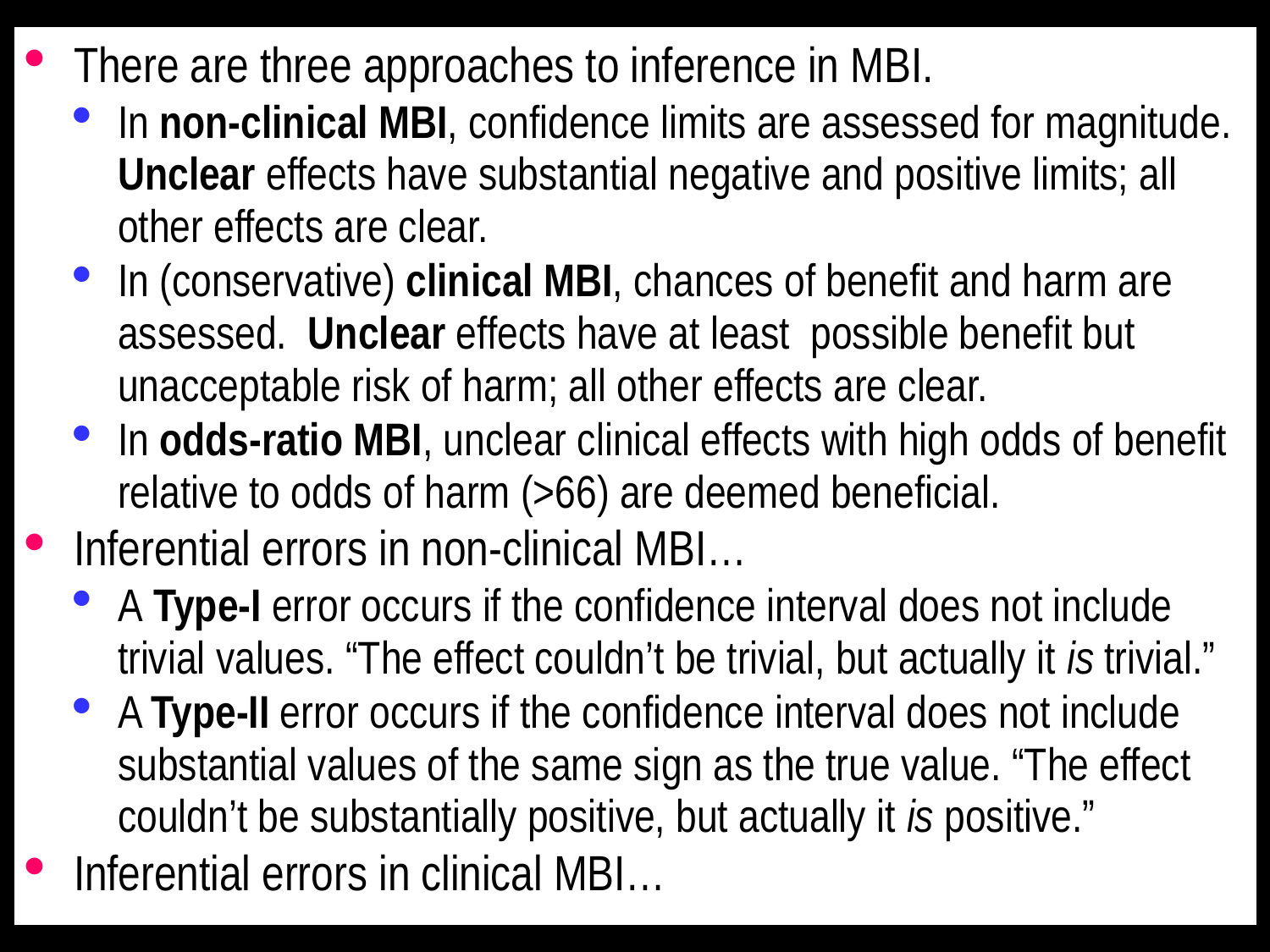

There are three approaches to inference in MBI.
In non-clinical MBI, confidence limits are assessed for magnitude.  Unclear effects have substantial negative and positive limits; all other effects are clear.
In (conservative) clinical MBI, chances of benefit and harm are assessed.  Unclear effects have at least  possible benefit but unacceptable risk of harm; all other effects are clear.
In odds-ratio MBI, unclear clinical effects with high odds of benefit relative to odds of harm (>66) are deemed beneficial.
Inferential errors in non-clinical MBI…
A Type-I error occurs if the confidence interval does not include trivial values. “The effect couldn’t be trivial, but actually it is trivial.”
A Type-II error occurs if the confidence interval does not include substantial values of the same sign as the true value. “The effect couldn’t be substantially positive, but actually it is positive.”
Inferential errors in clinical MBI…